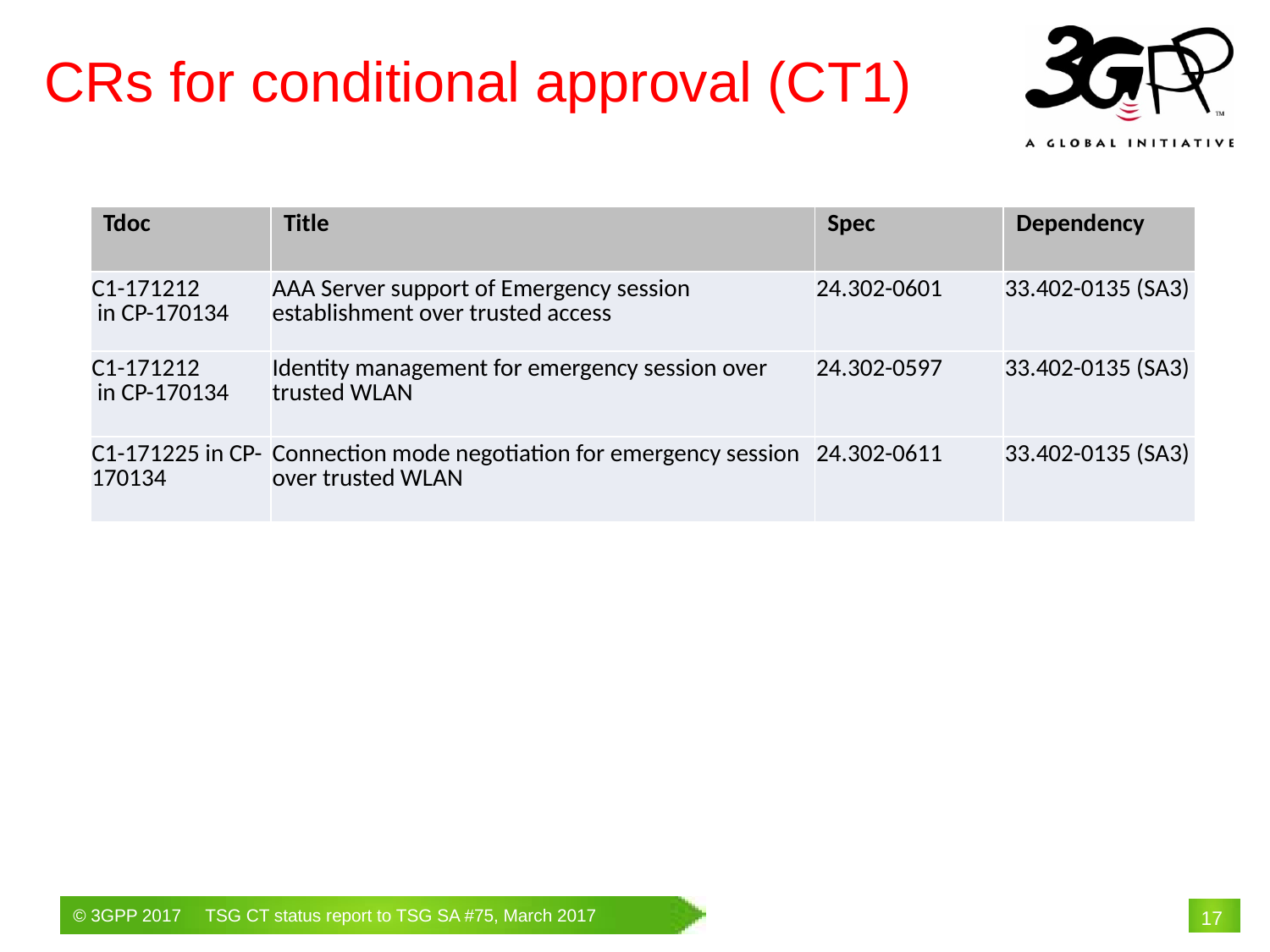

CRs for conditional approval (CT1)

| Tdoc | Title | Spec | Dependency |
| --- | --- | --- | --- |
| C1-171212 in CP-170134 | AAA Server support of Emergency session establishment over trusted access | 24.302-0601 | 33.402-0135 (SA3) |
| C1-171212 in CP-170134 | Identity management for emergency session over trusted WLAN | 24.302-0597 | 33.402-0135 (SA3) |
| C1-171225 in CP-170134 | Connection mode negotiation for emergency session over trusted WLAN | 24.302-0611 | 33.402-0135 (SA3) |
# 17